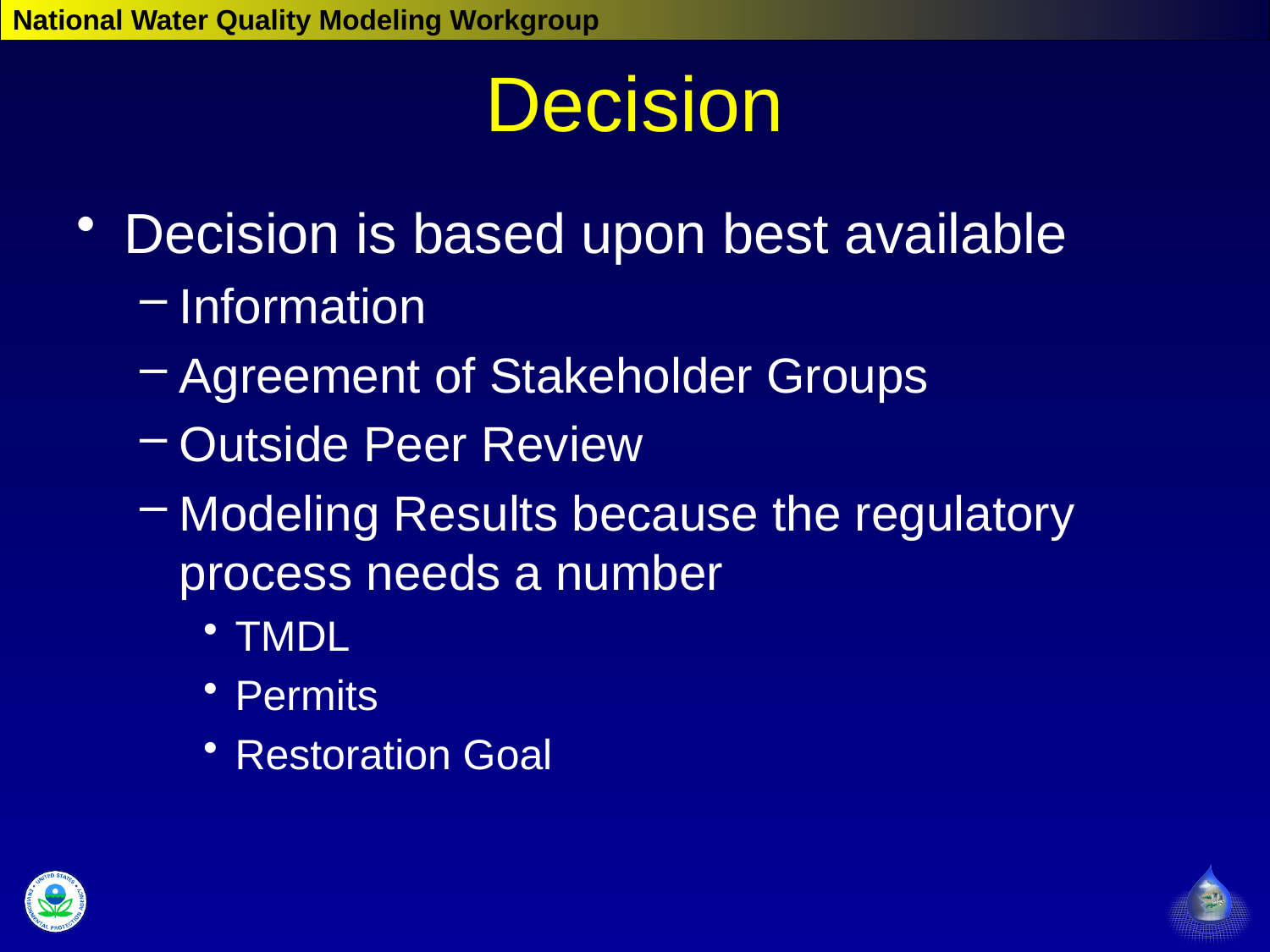

# Decision
Decision is based upon best available
Information
Agreement of Stakeholder Groups
Outside Peer Review
Modeling Results because the regulatory process needs a number
TMDL
Permits
Restoration Goal